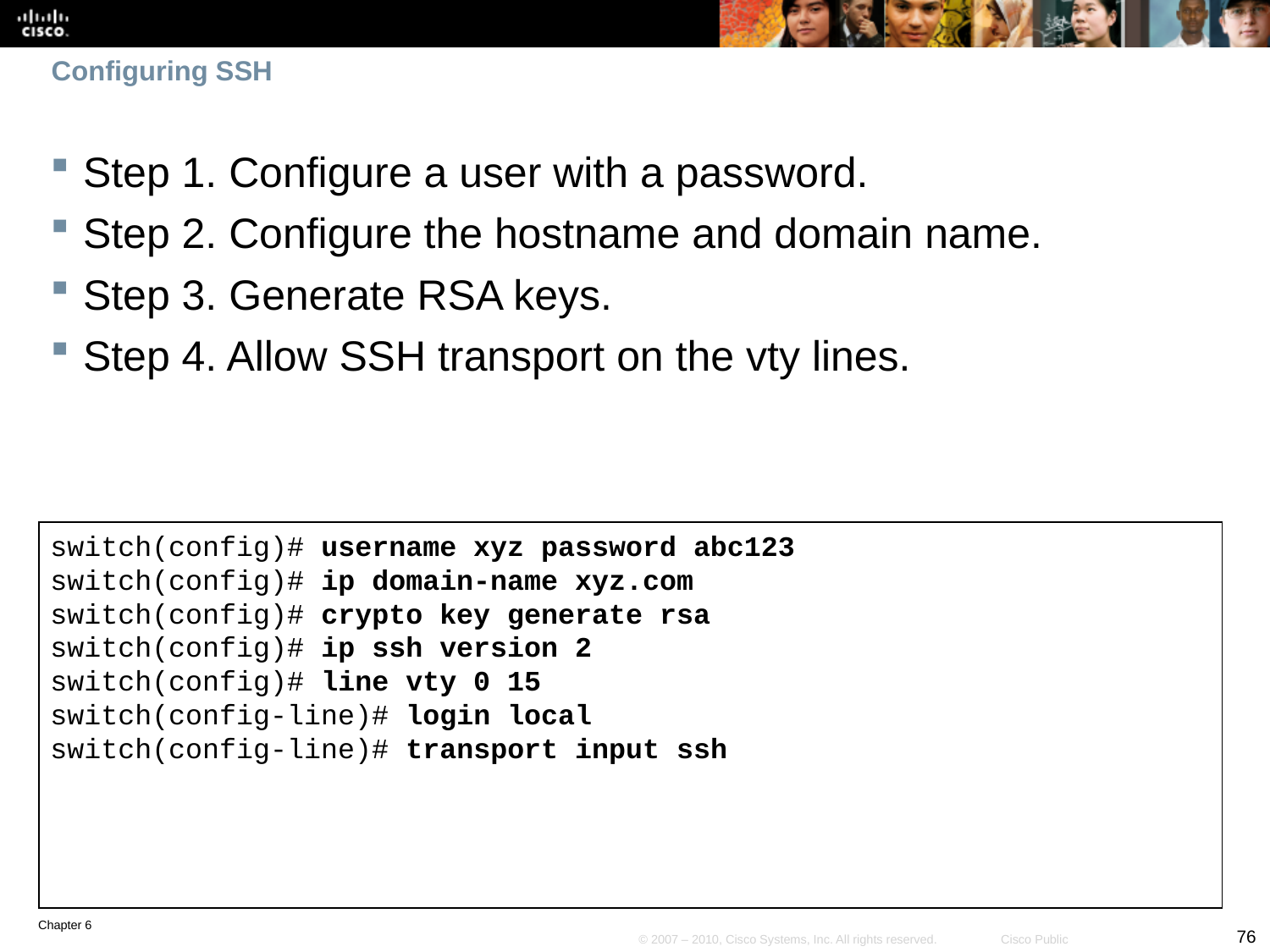

# Configuring SSH
Step 1. Configure a user with a password.
Step 2. Configure the hostname and domain name.
Step 3. Generate RSA keys.
Step 4. Allow SSH transport on the vty lines.
switch(config)# username xyz password abc123
switch(config)# ip domain-name xyz.com
switch(config)# crypto key generate rsa
switch(config)# ip ssh version 2
switch(config)# line vty 0 15
switch(config-line)# login local
switch(config-line)# transport input ssh